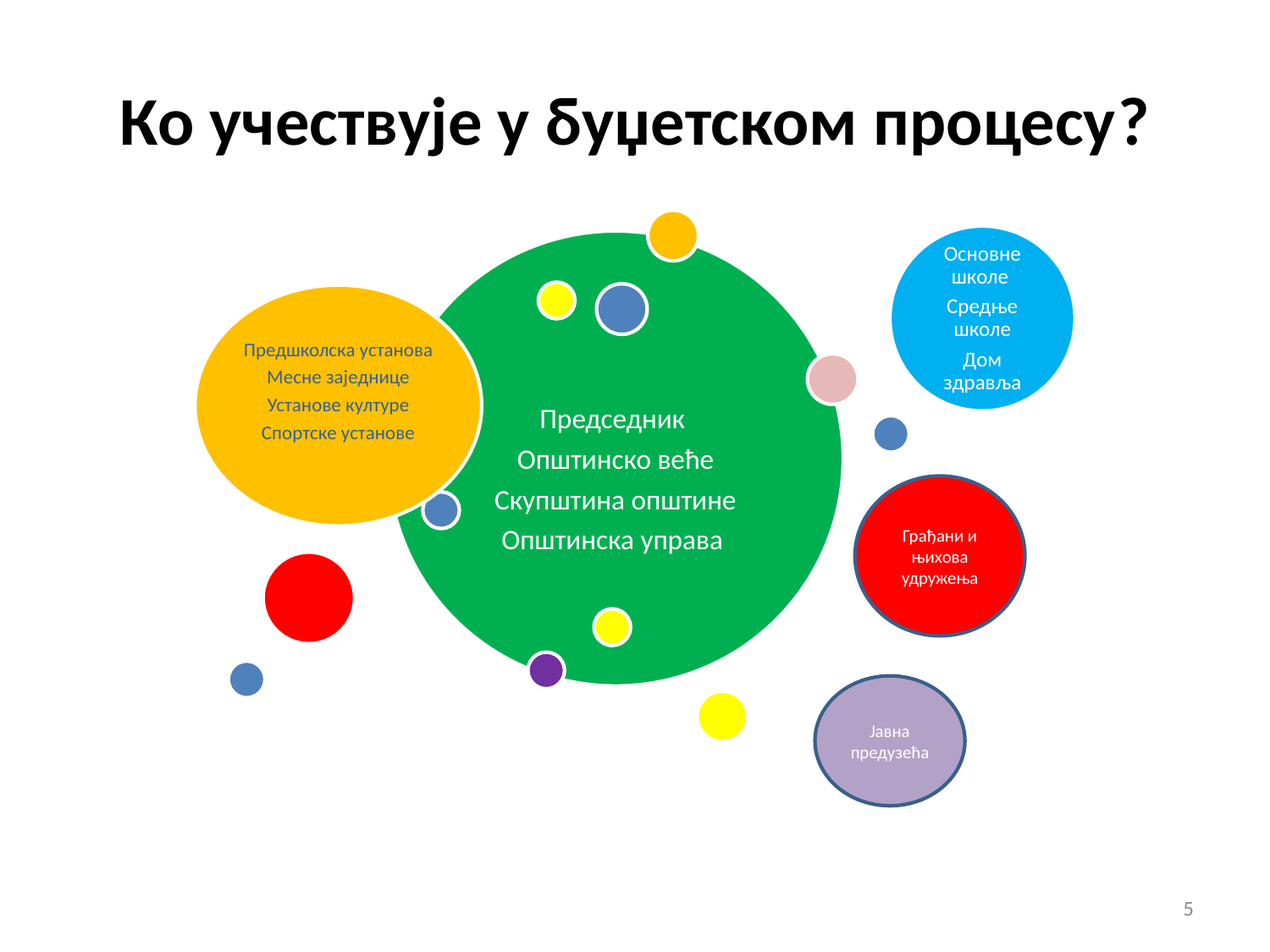

# Ко учествује у буџетском процесу?

Председник
Општинско веће
Скупштина општине
Општинска управа
Предшколска установа
Месне заједнице
Установе културе
Спортске установе

Основне школе
Средње школе
Дом здравља
Грађани и њихова удружења
Јавна предузећа
5